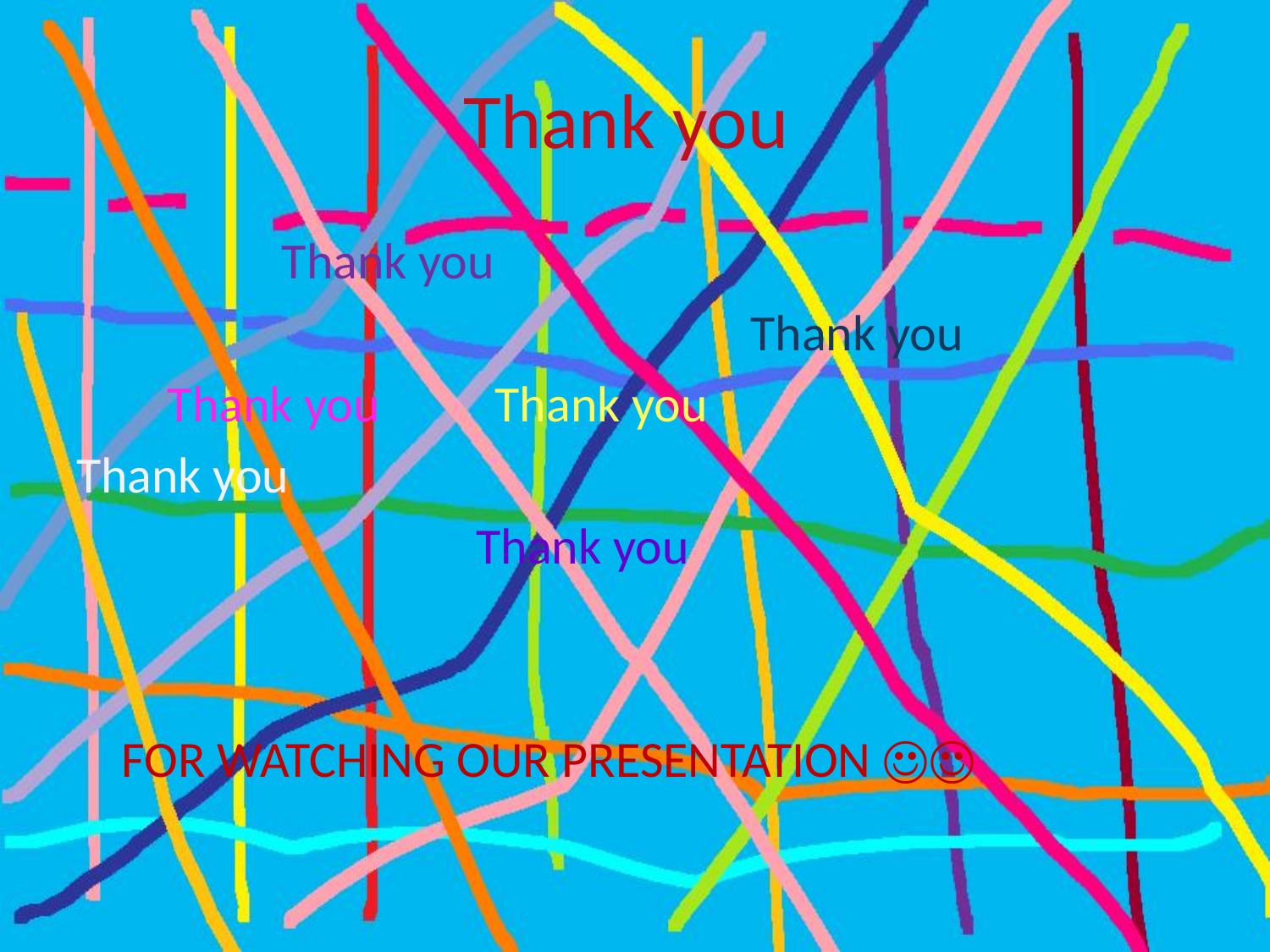

# Thank you
                  Thank you
                                                           Thank you
        Thank you          Thank you
Thank you
                                   Thank you

    FOR WATCHING OUR PRESENTATION ☺☺